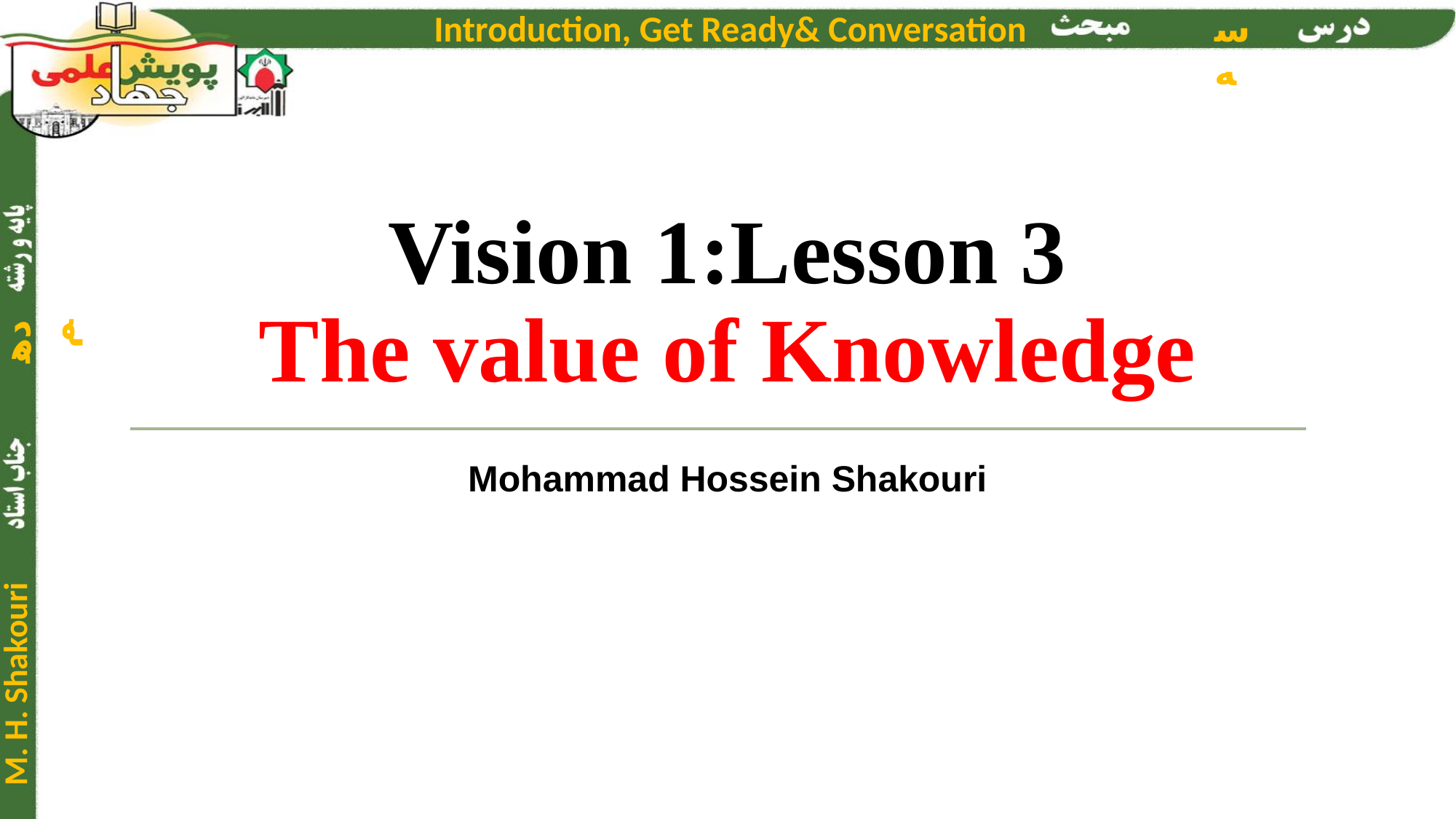

# Vision 1:Lesson 3 The value of Knowledge
Mohammad Hossein Shakouri